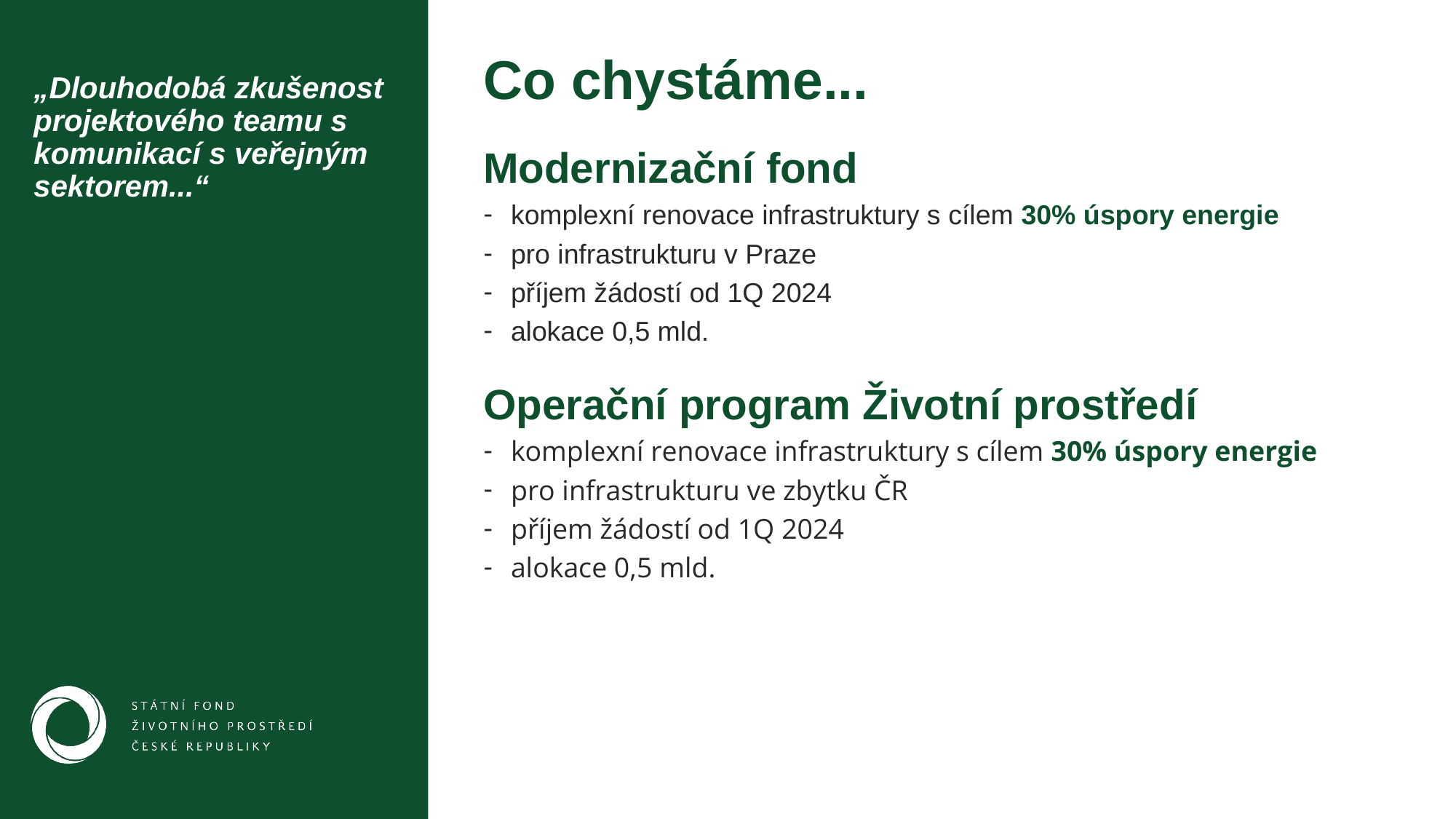

Co chystáme...
„Dlouhodobá zkušenost projektového teamu s komunikací s veřejným sektorem...“
Modernizační fond
komplexní renovace infrastruktury s cílem 30% úspory energie
pro infrastrukturu v Praze
příjem žádostí od 1Q 2024
alokace 0,5 mld.

Operační program Životní prostředí
komplexní renovace infrastruktury s cílem 30% úspory energie
pro infrastrukturu ve zbytku ČR
příjem žádostí od 1Q 2024
alokace 0,5 mld.